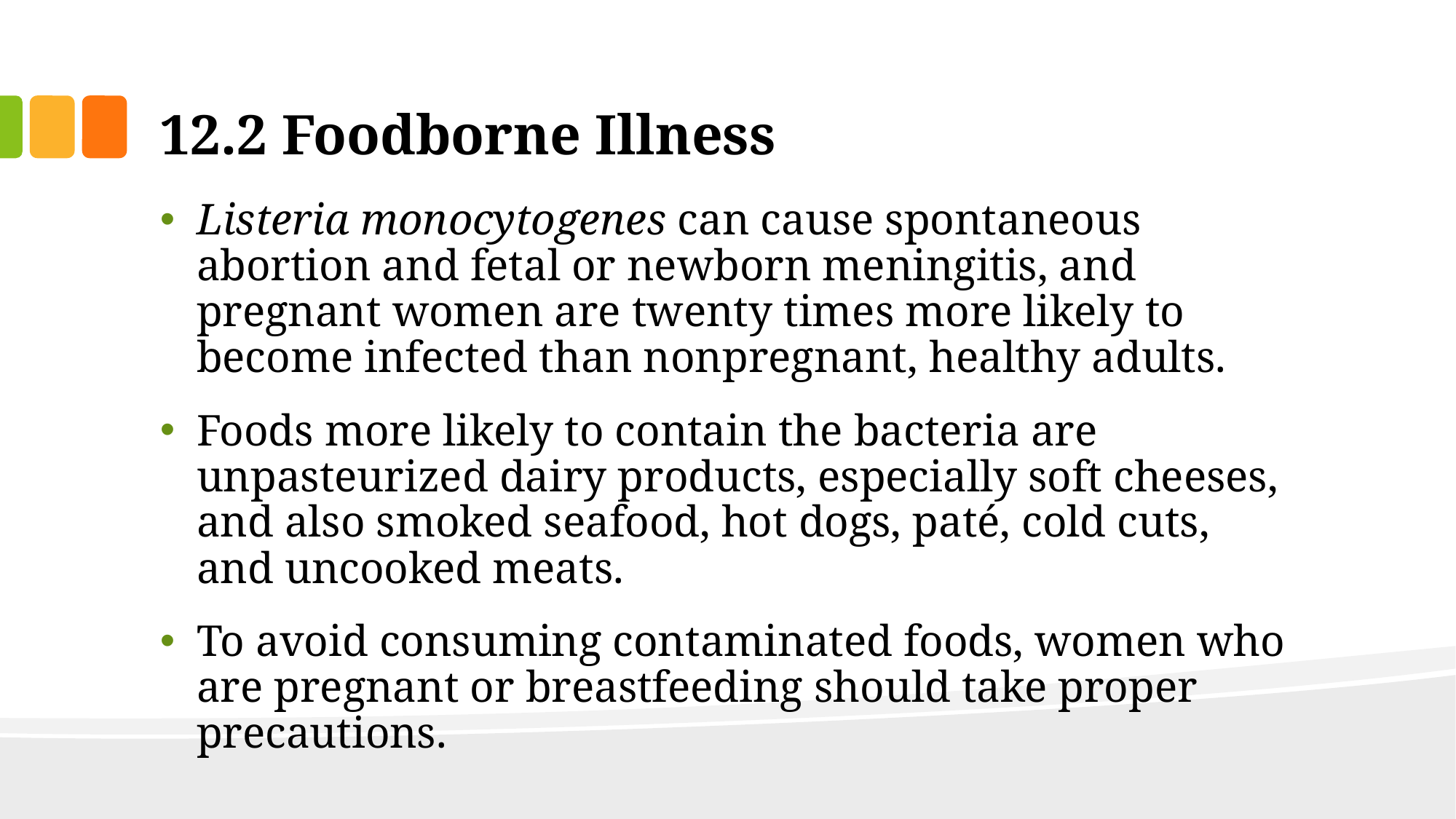

# 12.2 Foodborne Illness
Listeria monocytogenes can cause spontaneous abortion and fetal or newborn meningitis, and pregnant women are twenty times more likely to become infected than nonpregnant, healthy adults.
Foods more likely to contain the bacteria are unpasteurized dairy products, especially soft cheeses, and also smoked seafood, hot dogs, paté, cold cuts, and uncooked meats.
To avoid consuming contaminated foods, women who are pregnant or breastfeeding should take proper precautions.